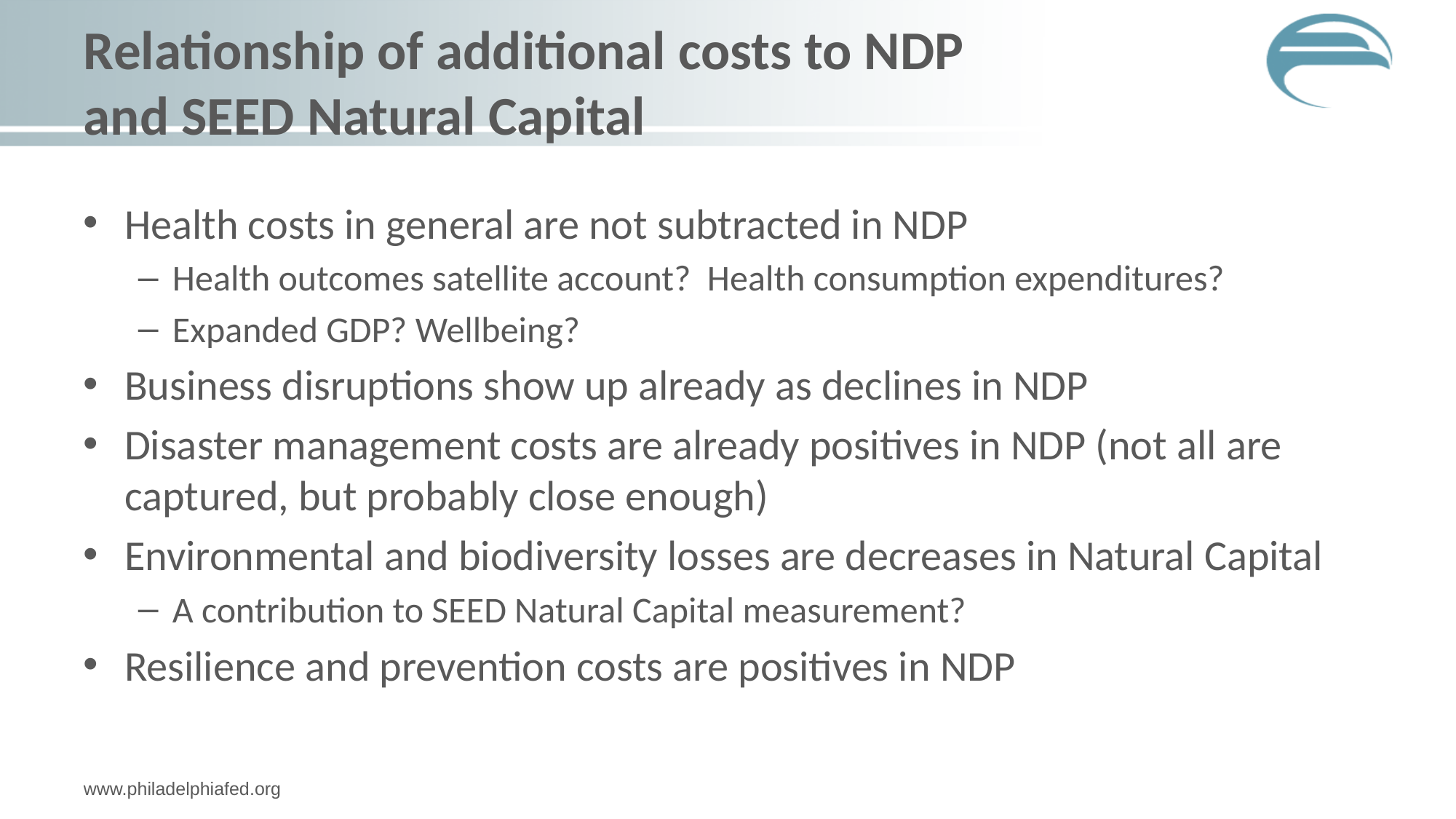

# Relationship of additional costs to NDP and SEED Natural Capital
Health costs in general are not subtracted in NDP
Health outcomes satellite account?  Health consumption expenditures?
Expanded GDP? Wellbeing?
Business disruptions show up already as declines in NDP
Disaster management costs are already positives in NDP (not all are captured, but probably close enough)
Environmental and biodiversity losses are decreases in Natural Capital
A contribution to SEED Natural Capital measurement?
Resilience and prevention costs are positives in NDP

www.philadelphiafed.org